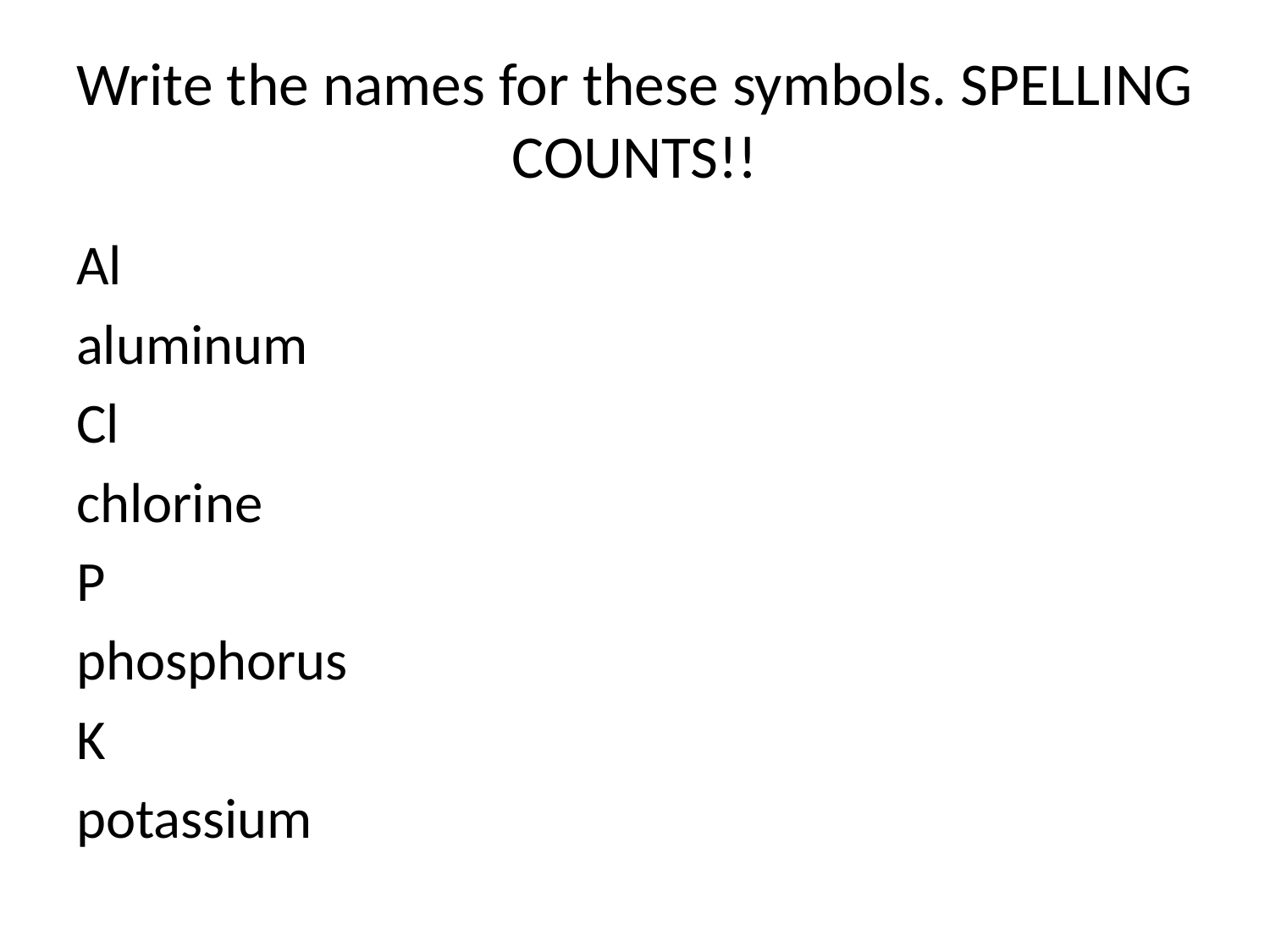

# Write the names for these symbols. SPELLING COUNTS!!
Al
aluminum
Cl
chlorine
P
phosphorus
K
potassium